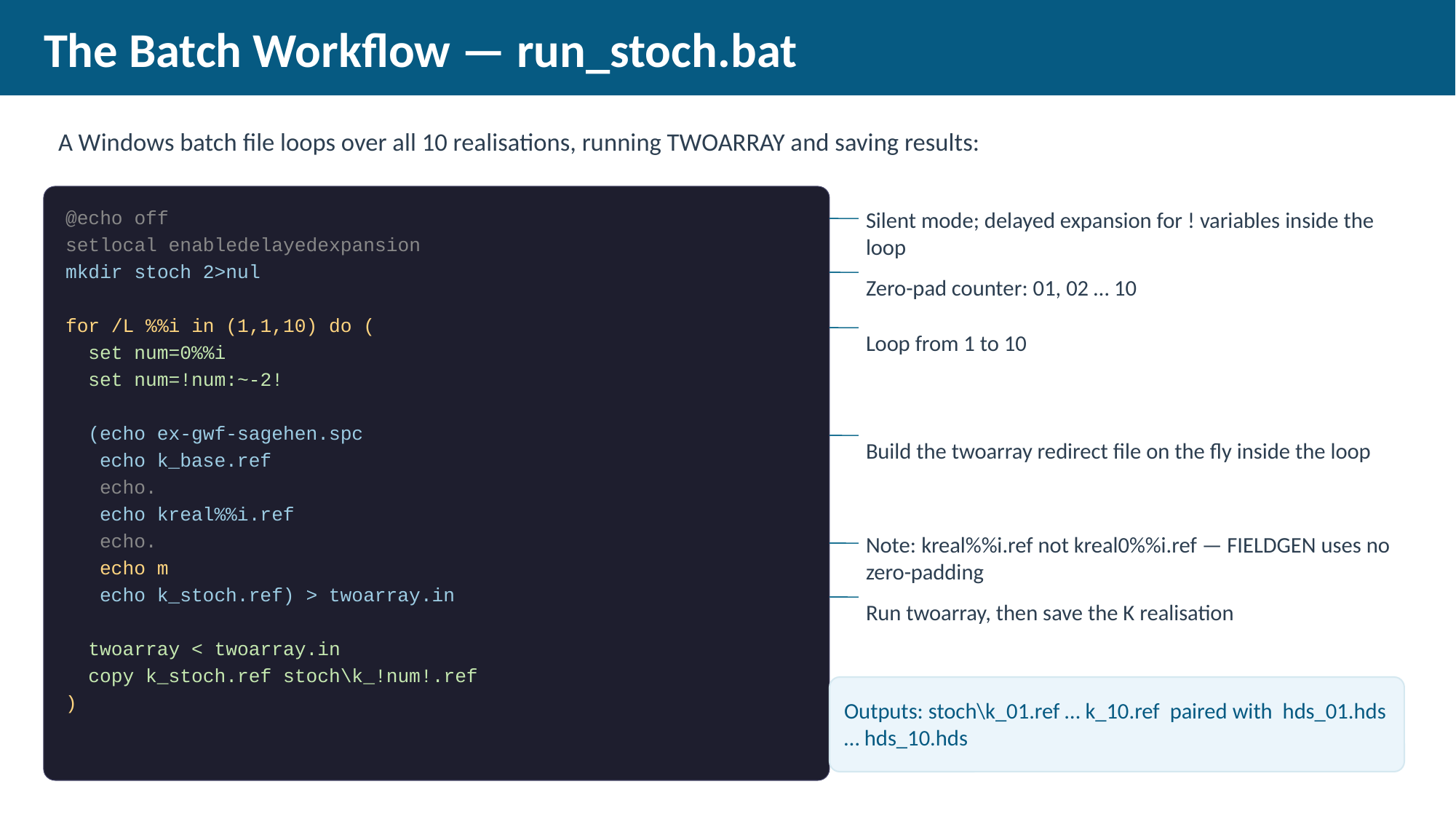

The Batch Workflow — run_stoch.bat
A Windows batch file loops over all 10 realisations, running TWOARRAY and saving results:

Silent mode; delayed expansion for ! variables inside the loop
@echo off

setlocal enabledelayedexpansion
Zero-pad counter: 01, 02 … 10
mkdir stoch 2>nul

Loop from 1 to 10
for /L %%i in (1,1,10) do (

  set num=0%%i
  set num=!num:~-2!

Build the twoarray redirect file on the fly inside the loop
  (echo ex-gwf-sagehen.spc

   echo k_base.ref
   echo.
   echo kreal%%i.ref
Note: kreal%%i.ref not kreal0%%i.ref — FIELDGEN uses no zero-padding
   echo.

   echo m
Run twoarray, then save the K realisation
   echo k_stoch.ref) > twoarray.in

  twoarray < twoarray.in
  copy k_stoch.ref stoch\k_!num!.ref

Outputs: stoch\k_01.ref … k_10.ref  paired with  hds_01.hds … hds_10.hds
)